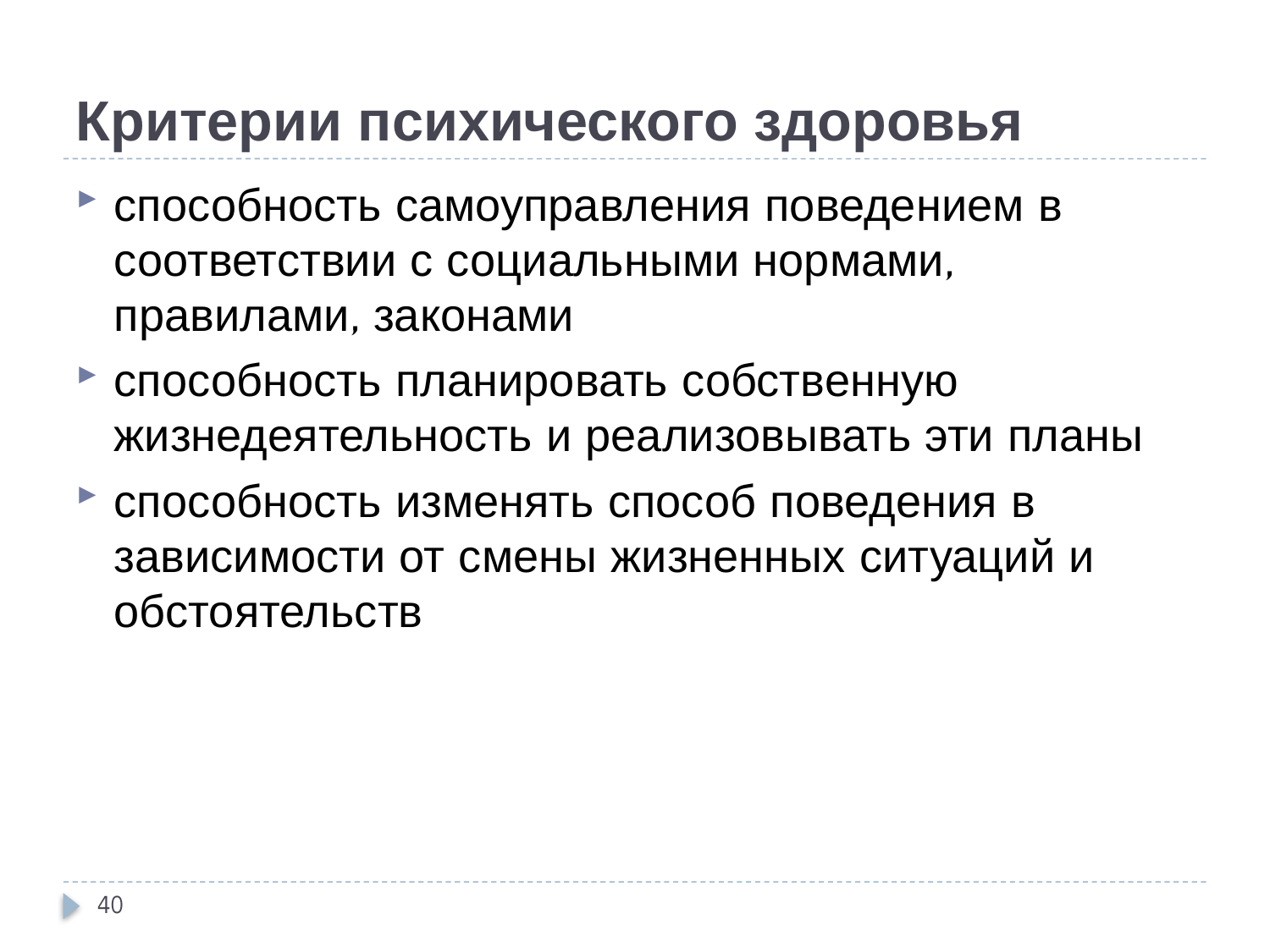

# Критерии психического здоровья
способность самоуправления поведением в соответствии с социальными нормами, правилами, законами
способность планировать собственную жизнедеятельность и реализовывать эти планы
способность изменять способ поведения в зависимости от смены жизненных ситуаций и обстоятельств

40